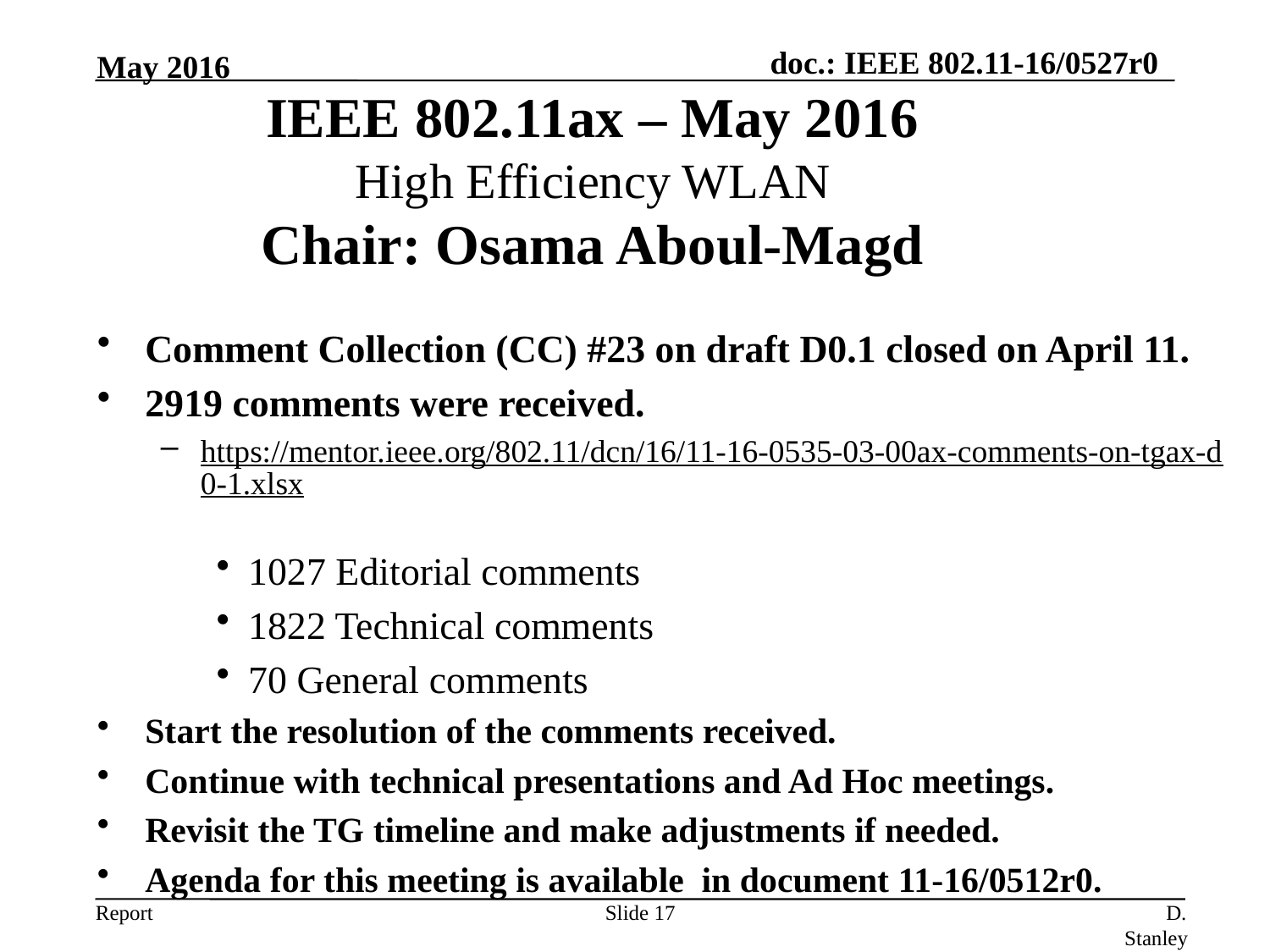

May 2016
IEEE 802.11ax – May 2016
High Efficiency WLAN
Chair: Osama Aboul-Magd
Comment Collection (CC) #23 on draft D0.1 closed on April 11.
2919 comments were received.
https://mentor.ieee.org/802.11/dcn/16/11-16-0535-03-00ax-comments-on-tgax-d0-1.xlsx
1027 Editorial comments
1822 Technical comments
70 General comments
Start the resolution of the comments received.
Continue with technical presentations and Ad Hoc meetings.
Revisit the TG timeline and make adjustments if needed.
Agenda for this meeting is available  in document 11-16/0512r0.
Slide 17
D. Stanley, HP Enterprise